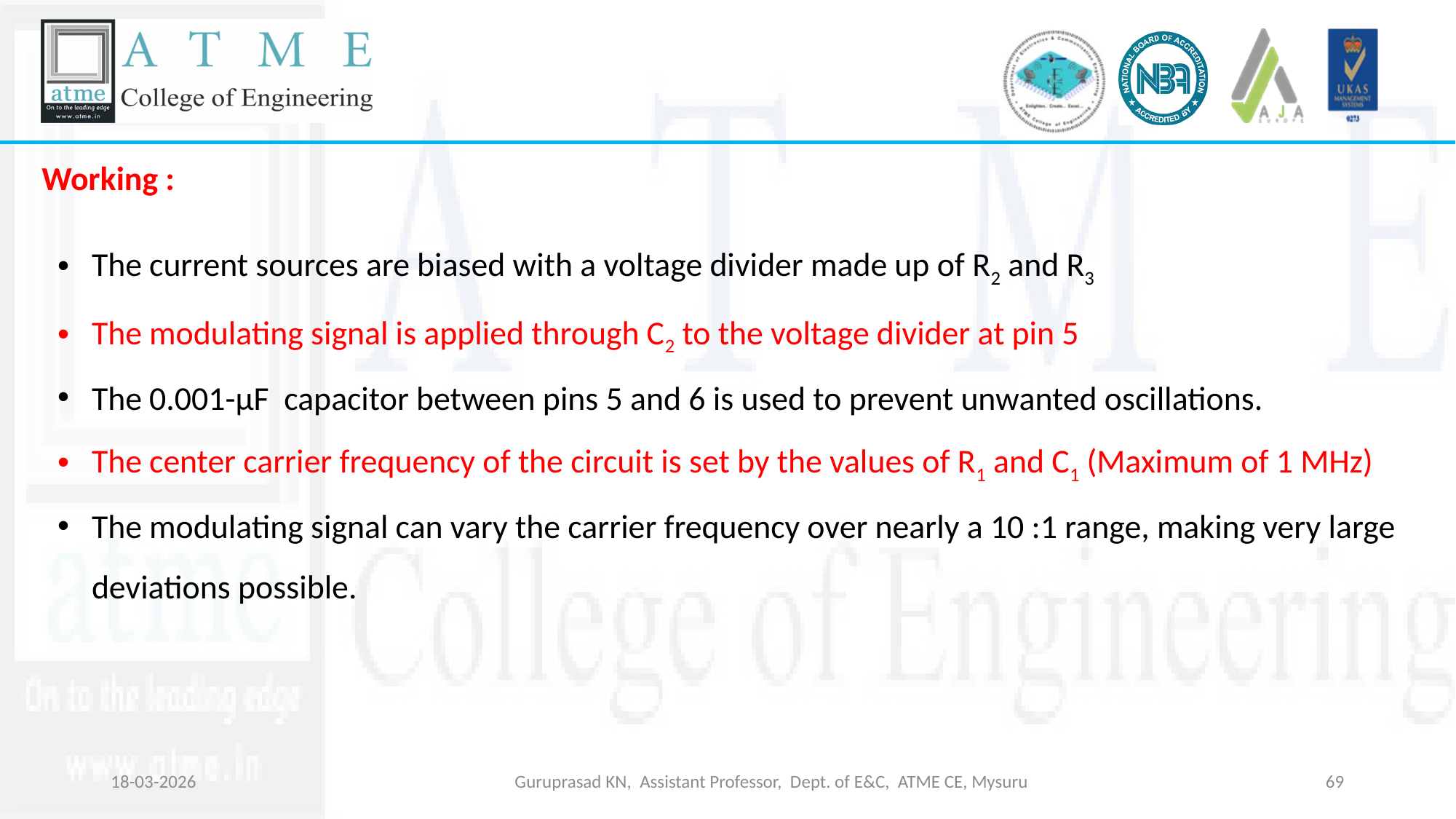

Working :
The current sources are biased with a voltage divider made up of R2 and R3
The modulating signal is applied through C2 to the voltage divider at pin 5
The 0.001-μF  capacitor between pins 5 and 6 is used to prevent unwanted oscillations.
The center carrier frequency of the circuit is set by the values of R1 and C1 (Maximum of 1 MHz)
The modulating signal can vary the carrier frequency over nearly a 10 :1 range, making very large deviations possible.
18-03-2026
Guruprasad KN,  Assistant Professor,  Dept. of E&C,  ATME CE, Mysuru
69